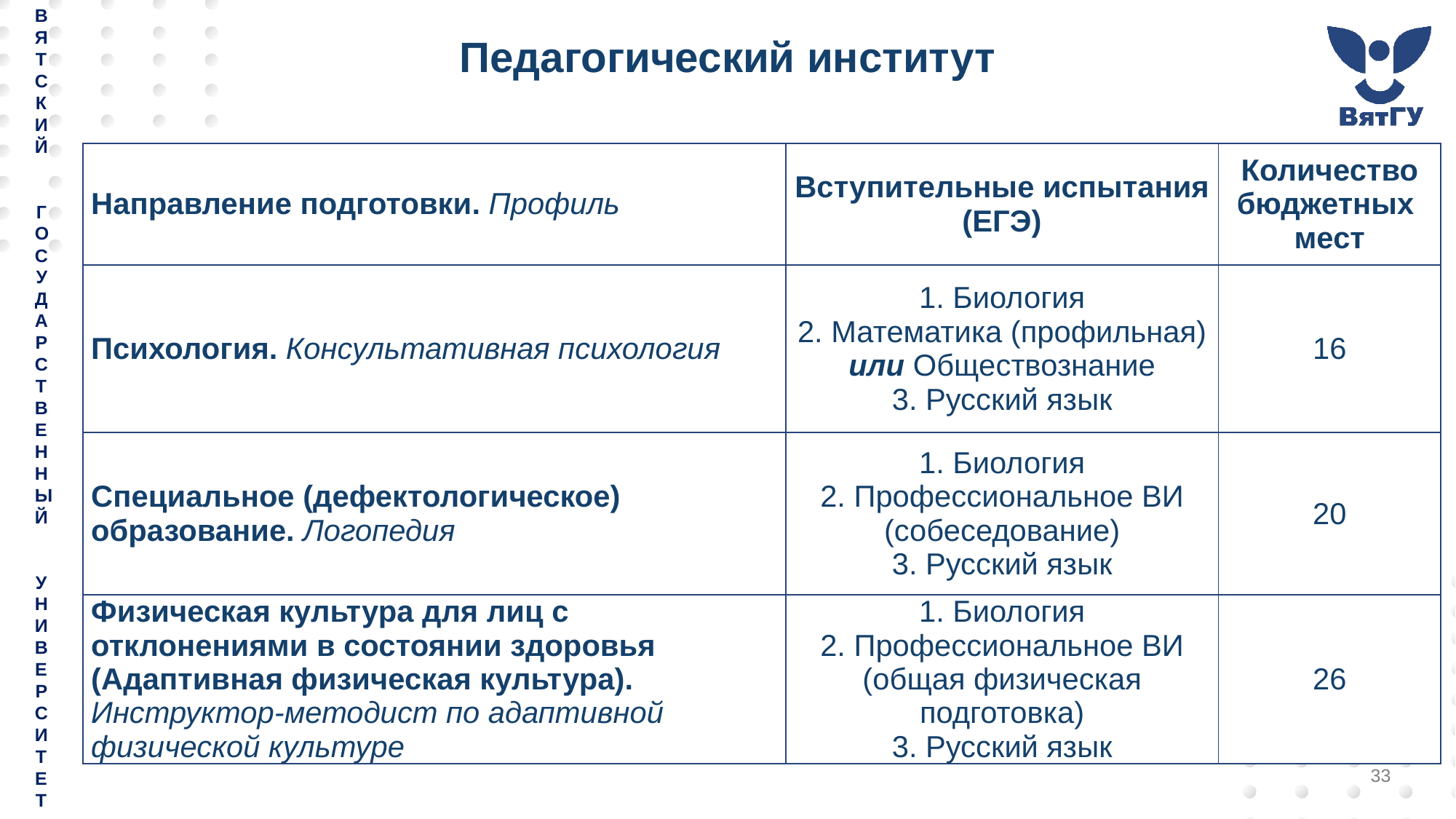

# Педагогический институт
| Направление подготовки. Профиль | Вступительные испытания (ЕГЭ) | Количество бюджетных мест |
| --- | --- | --- |
| Психология. Консультативная психология | 1. Биология 2. Математика (профильная) или Обществознание 3. Русский язык | 16 |
| Специальное (дефектологическое) образование. Логопедия | 1. Биология 2. Профессиональное ВИ (собеседование) 3. Русский язык | 20 |
| Физическая культура для лиц с отклонениями в состоянии здоровья (Адаптивная физическая культура). Инструктор-методист по адаптивной физической культуре | 1. Биология 2. Профессиональное ВИ (общая физическая подготовка) 3. Русский язык | 26 |
33